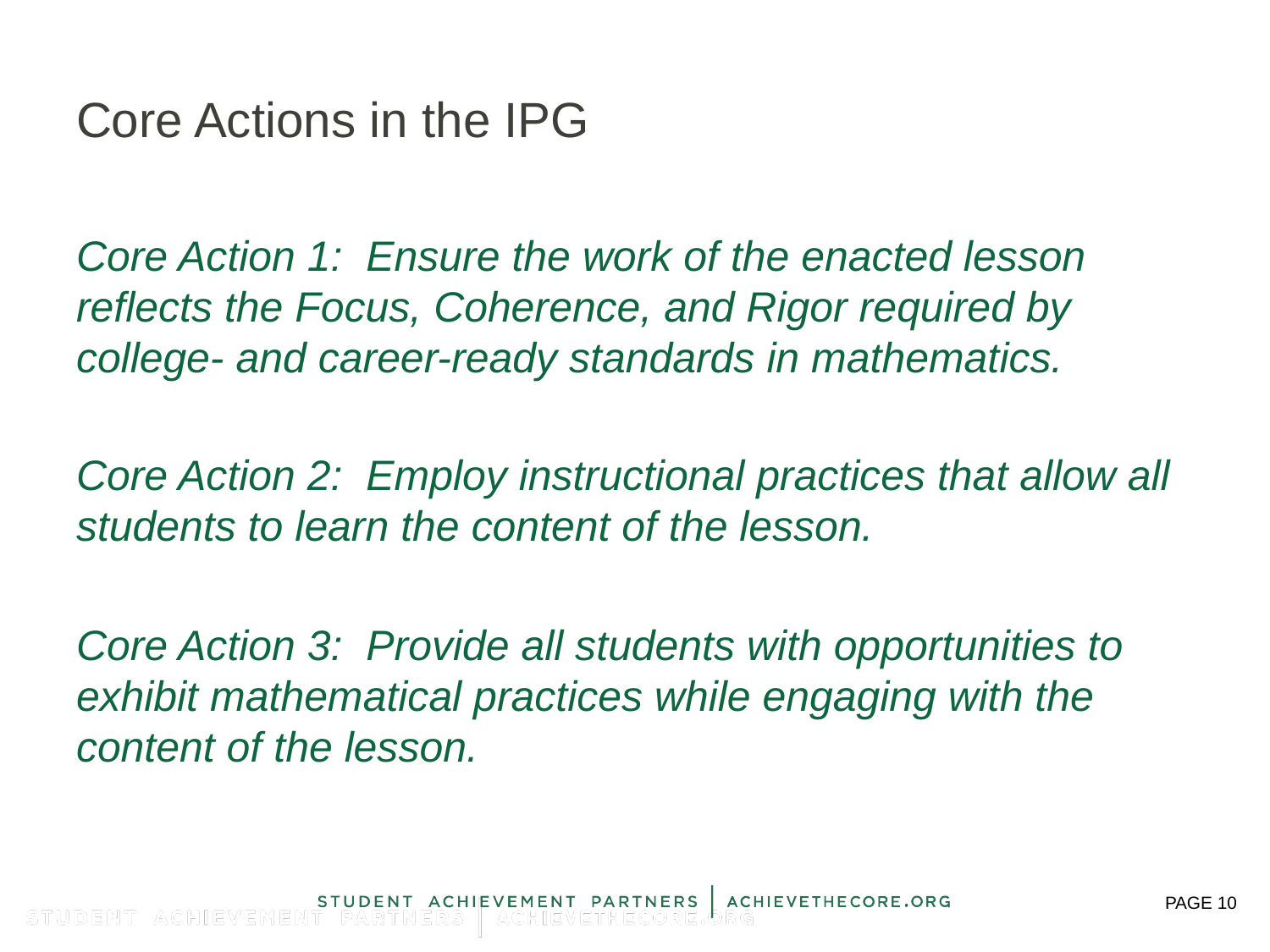

# Core Actions in the IPG
Core Action 1:  Ensure the work of the enacted lesson reflects the Focus, Coherence, and Rigor required by college- and career-ready standards in mathematics.

Core Action 2:  Employ instructional practices that allow all students to learn the content of the lesson.

Core Action 3:  Provide all students with opportunities to exhibit mathematical practices while engaging with the content of the lesson.